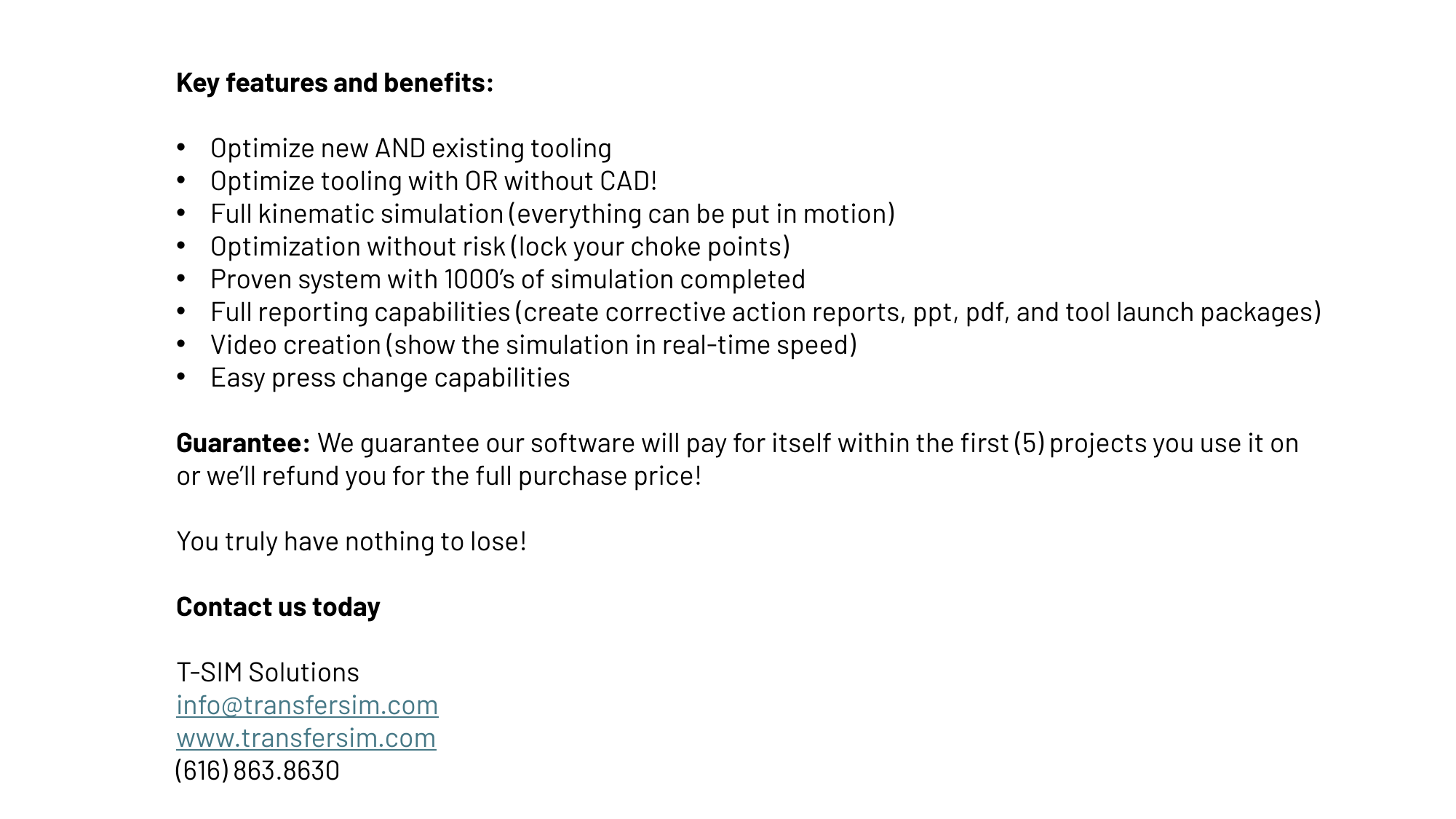

Key features and benefits:

Optimize new AND existing tooling
Optimize tooling with OR without CAD!
Full kinematic simulation (everything can be put in motion)
Optimization without risk (lock your choke points)
Proven system with 1000’s of simulation completed
Full reporting capabilities (create corrective action reports, ppt, pdf, and tool launch packages)
Video creation (show the simulation in real-time speed)
Easy press change capabilities

Guarantee: We guarantee our software will pay for itself within the first (5) projects you use it on or we’ll refund you for the full purchase price!

You truly have nothing to lose!

Contact us today

T-SIM Solutions
info@transfersim.com
www.transfersim.com
(616) 863.8630